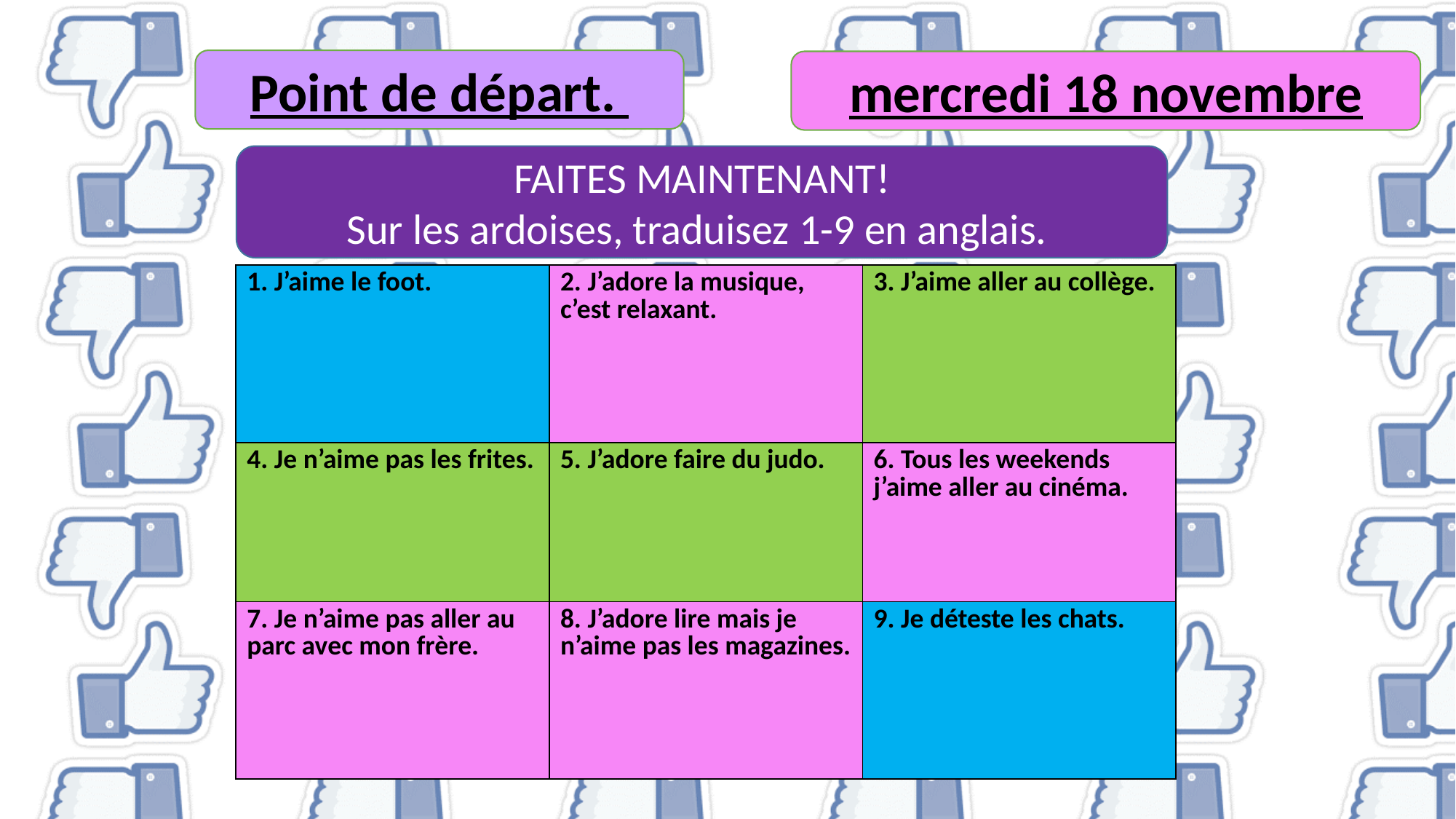

#
Point de départ.
mercredi 18 novembre
FAITES MAINTENANT!
Sur les ardoises, traduisez 1-9 en anglais.
| 1. J’aime le foot. | 2. J’adore la musique, c’est relaxant. | 3. J’aime aller au collège. |
| --- | --- | --- |
| 4. Je n’aime pas les frites. | 5. J’adore faire du judo. | 6. Tous les weekends j’aime aller au cinéma. |
| 7. Je n’aime pas aller au parc avec mon frère. | 8. J’adore lire mais je n’aime pas les magazines. | 9. Je déteste les chats. |